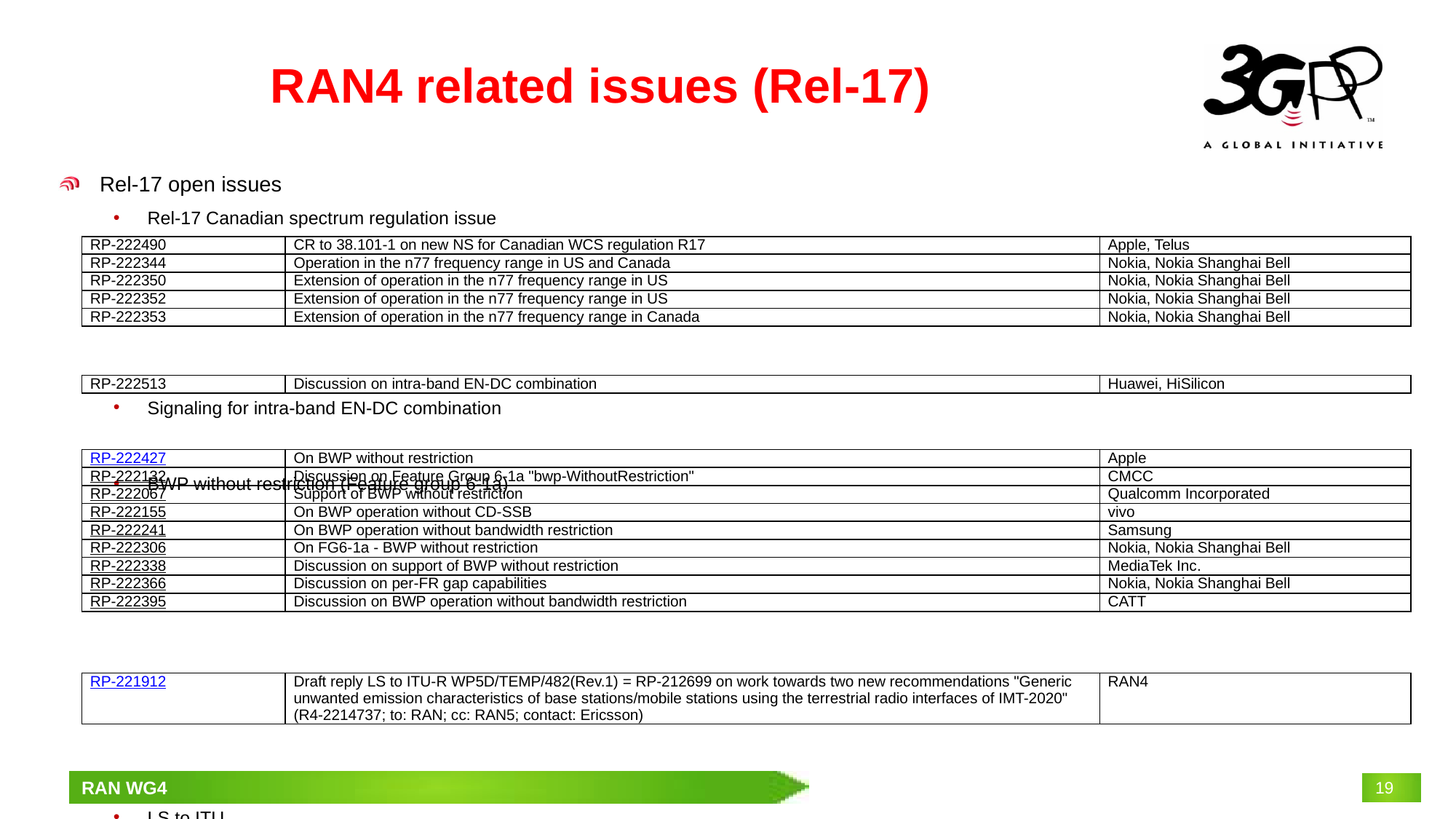

# RAN4 related issues (Rel-17)
Rel-17 open issues
Rel-17 Canadian spectrum regulation issue

Signaling for intra-band EN-DC combination

BWP without restriction (Feature group 6-1a)

LS to ITU
| RP-222490 | CR to 38.101-1 on new NS for Canadian WCS regulation R17 | Apple, Telus |
| --- | --- | --- |
| RP-222344 | Operation in the n77 frequency range in US and Canada | Nokia, Nokia Shanghai Bell |
| RP-222350 | Extension of operation in the n77 frequency range in US | Nokia, Nokia Shanghai Bell |
| RP-222352 | Extension of operation in the n77 frequency range in US | Nokia, Nokia Shanghai Bell |
| RP-222353 | Extension of operation in the n77 frequency range in Canada | Nokia, Nokia Shanghai Bell |
| RP-222513 | Discussion on intra-band EN-DC combination | Huawei, HiSilicon |
| --- | --- | --- |
| RP-222427 | On BWP without restriction | Apple |
| --- | --- | --- |
| RP-222132 | Discussion on Feature Group 6-1a "bwp-WithoutRestriction" | CMCC |
| RP-222067 | Support of BWP without restriction | Qualcomm Incorporated |
| RP-222155 | On BWP operation without CD-SSB | vivo |
| RP-222241 | On BWP operation without bandwidth restriction | Samsung |
| RP-222306 | On FG6-1a - BWP without restriction | Nokia, Nokia Shanghai Bell |
| RP-222338 | Discussion on support of BWP without restriction | MediaTek Inc. |
| RP-222366 | Discussion on per-FR gap capabilities | Nokia, Nokia Shanghai Bell |
| RP-222395 | Discussion on BWP operation without bandwidth restriction | CATT |
| RP-221912 | Draft reply LS to ITU-R WP5D/TEMP/482(Rev.1) = RP-212699 on work towards two new recommendations "Generic unwanted emission characteristics of base stations/mobile stations using the terrestrial radio interfaces of IMT-2020" (R4-2214737; to: RAN; cc: RAN5; contact: Ericsson) | RAN4 |
| --- | --- | --- |